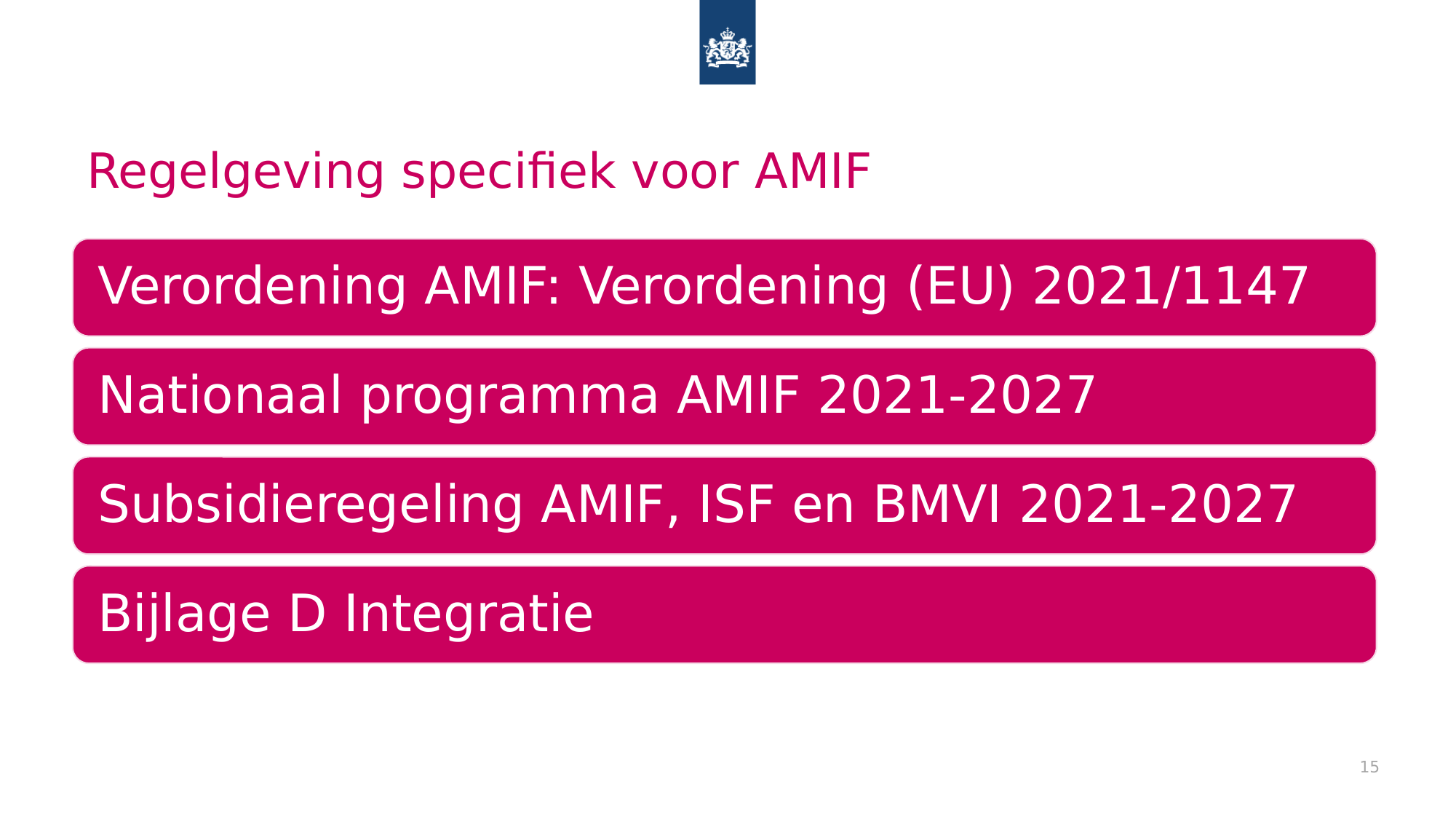

# Regelgeving specifiek voor AMIF
Verordening AMIF: Verordening (EU) 2021/1147
Nationaal programma AMIF 2021-2027
Subsidieregeling AMIF, ISF en BMVI 2021-2027
Bijlage D Integratie
15